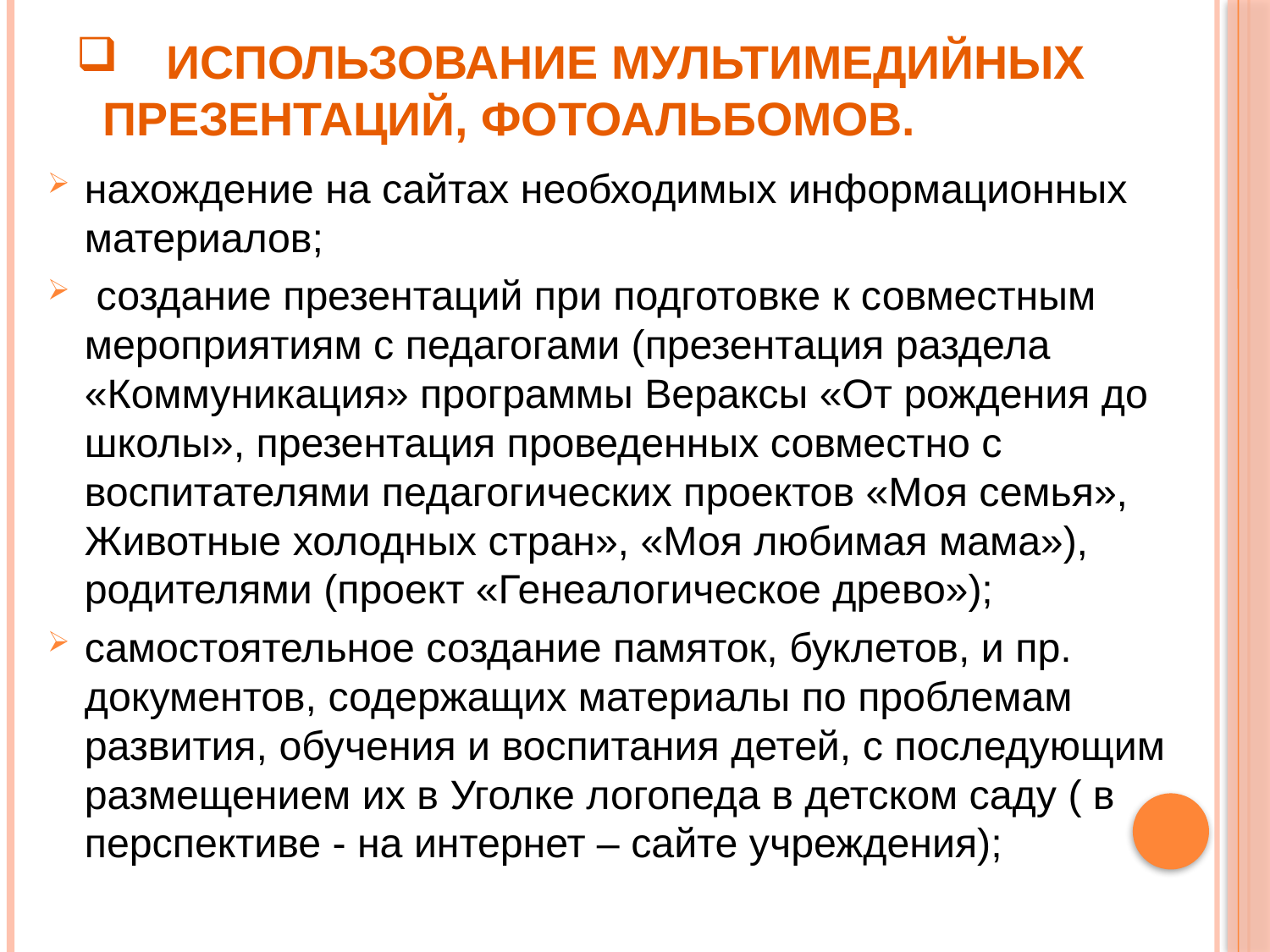

# Использование мультимедийных презентаций, фотоальбомов.
нахождение на сайтах необходимых информационных материалов;
 создание презентаций при подготовке к совместным мероприятиям с педагогами (презентация раздела «Коммуникация» программы Вераксы «От рождения до школы», презентация проведенных совместно с воспитателями педагогических проектов «Моя семья», Животные холодных стран», «Моя любимая мама»), родителями (проект «Генеалогическое древо»);
самостоятельное создание памяток, буклетов, и пр. документов, содержащих материалы по проблемам развития, обучения и воспитания детей, с последующим  размещением их в Уголке логопеда в детском саду ( в перспективе - на интернет – сайте учреждения);